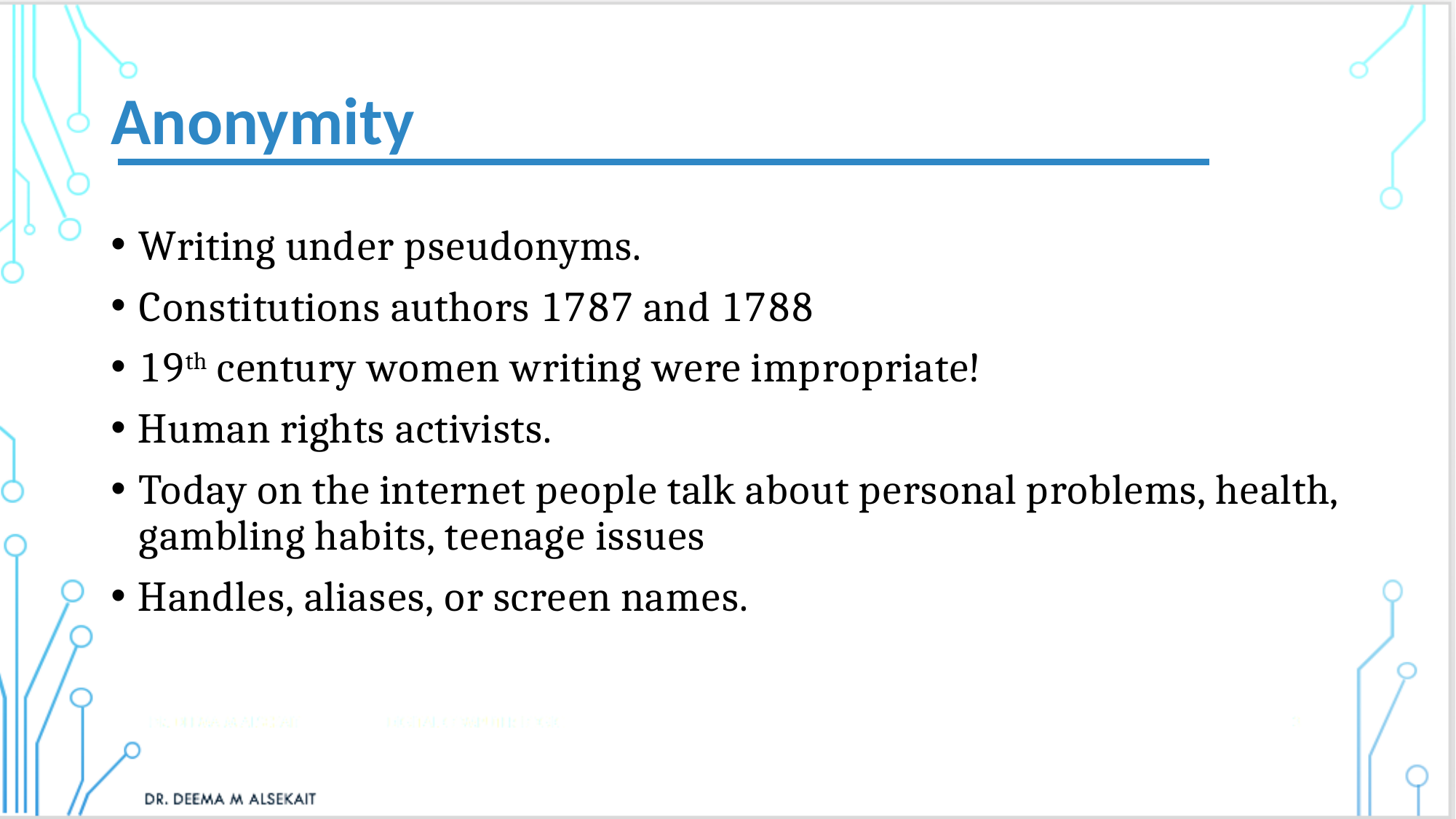

# Anonymity
Writing under pseudonyms.
Constitutions authors 1787 and 1788
19th century women writing were impropriate!
Human rights activists.
Today on the internet people talk about personal problems, health, gambling habits, teenage issues
Handles, aliases, or screen names.